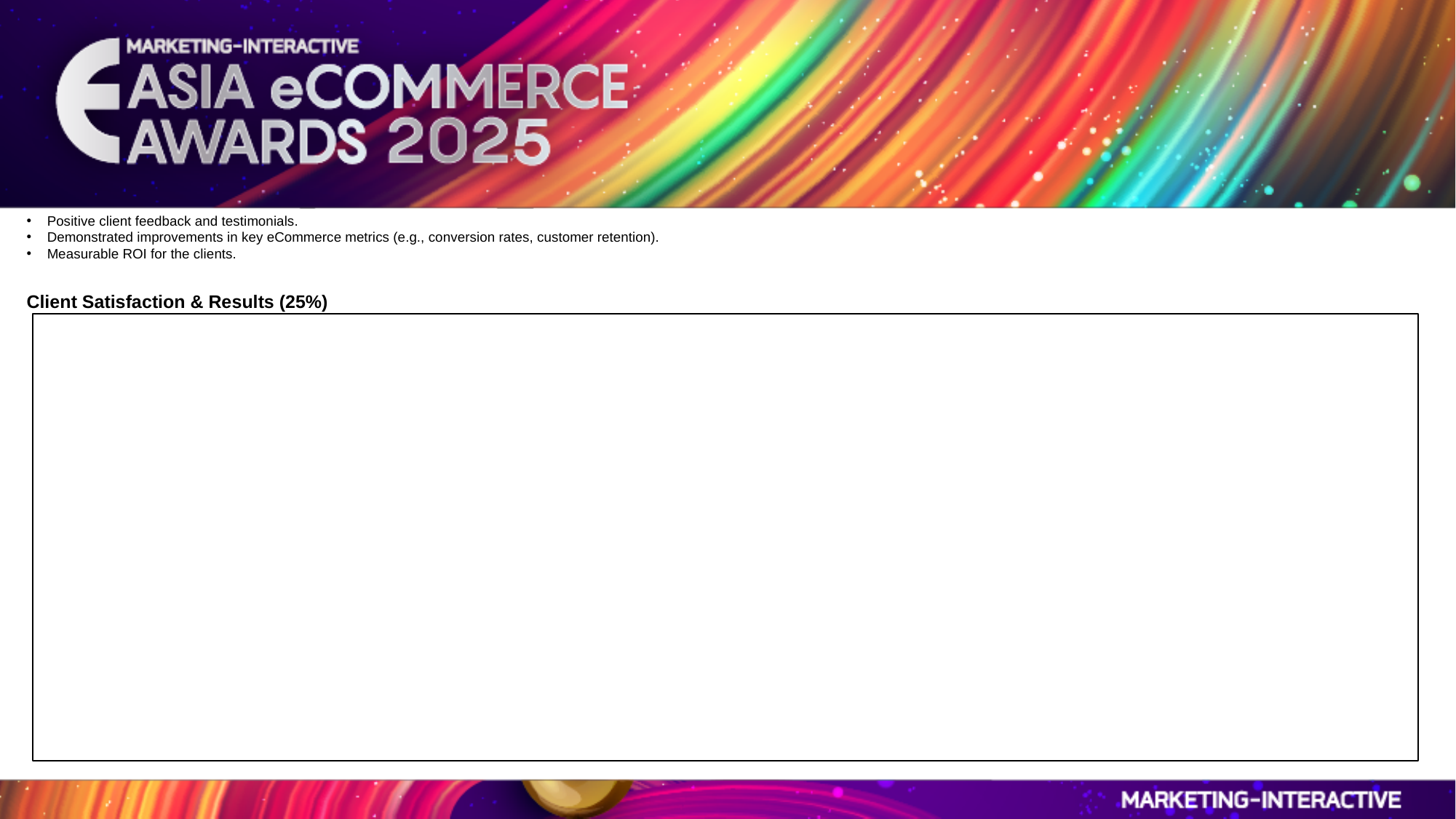

Positive client feedback and testimonials.
Demonstrated improvements in key eCommerce metrics (e.g., conversion rates, customer retention).
Measurable ROI for the clients.
Client Satisfaction & Results (25%)